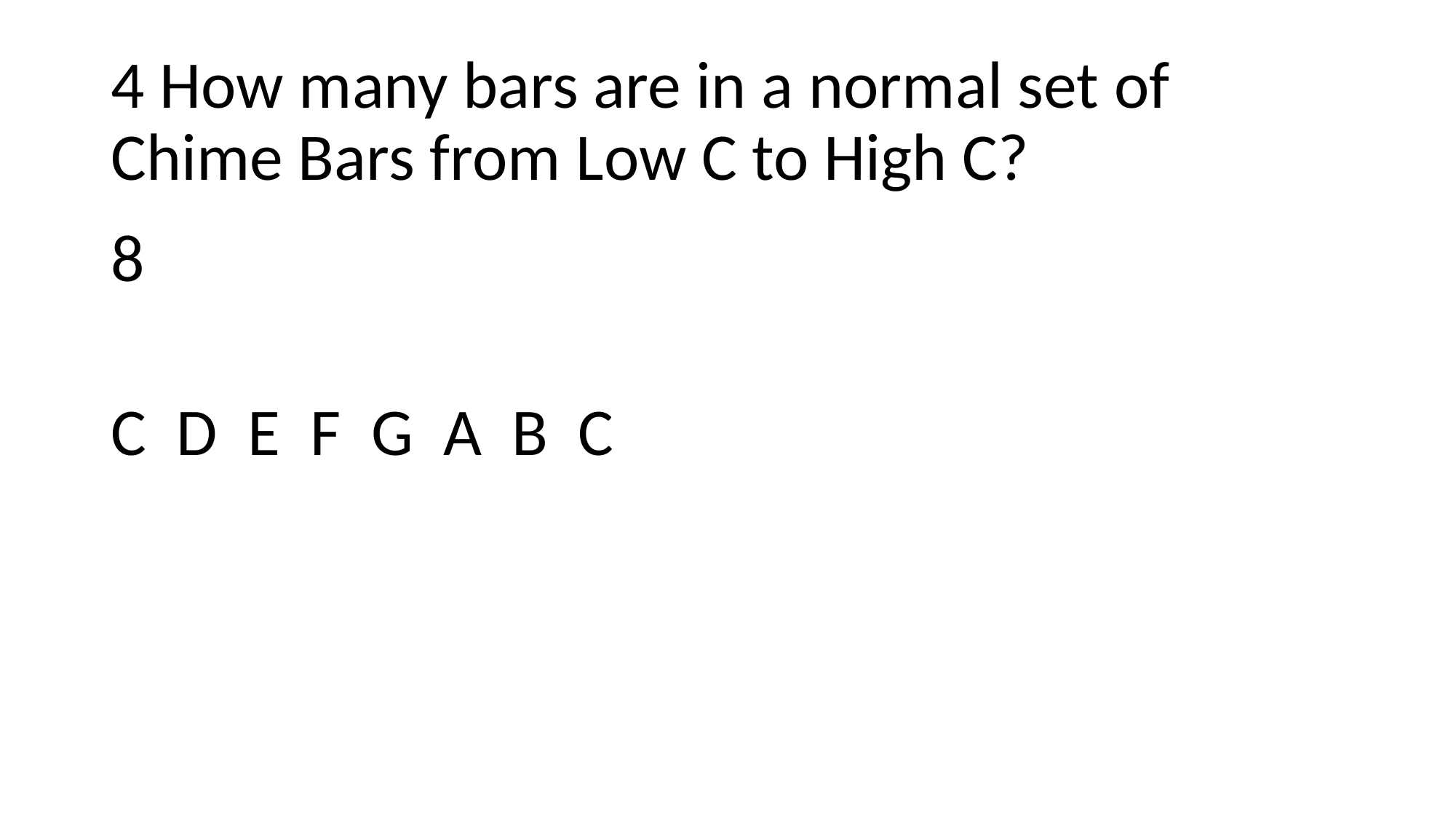

# 4 How many bars are in a normal set of Chime Bars from Low C to High C?
8

C  D  E  F  G  A  B  C